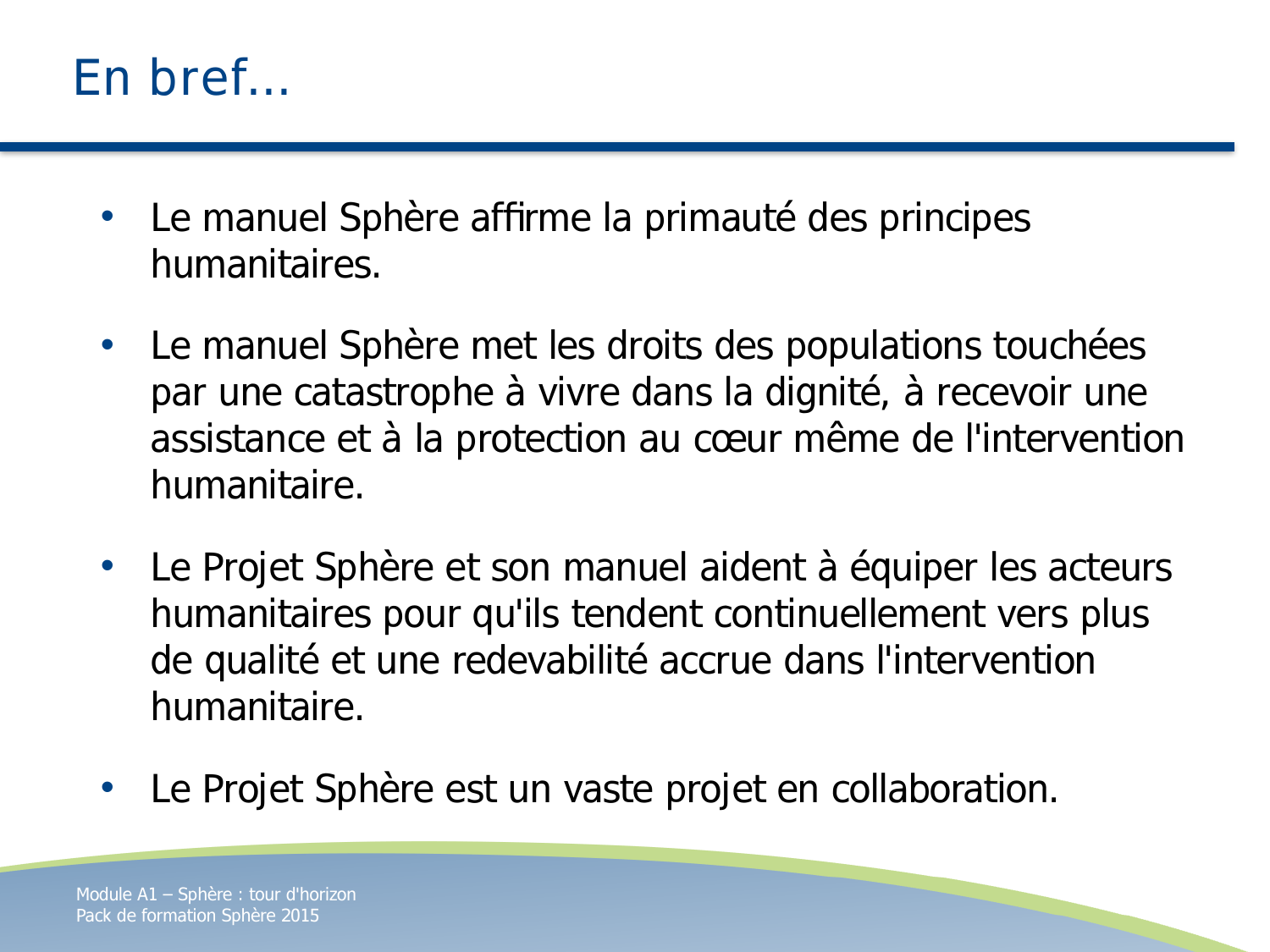

# En bref...
Le manuel Sphère affirme la primauté des principes humanitaires.
Le manuel Sphère met les droits des populations touchées par une catastrophe à vivre dans la dignité, à recevoir une assistance et à la protection au cœur même de l'intervention humanitaire.
Le Projet Sphère et son manuel aident à équiper les acteurs humanitaires pour qu'ils tendent continuellement vers plus de qualité et une redevabilité accrue dans l'intervention humanitaire.
Le Projet Sphère est un vaste projet en collaboration.
Module A1 – Sphère : tour d'horizon
Pack de formation Sphère 2015